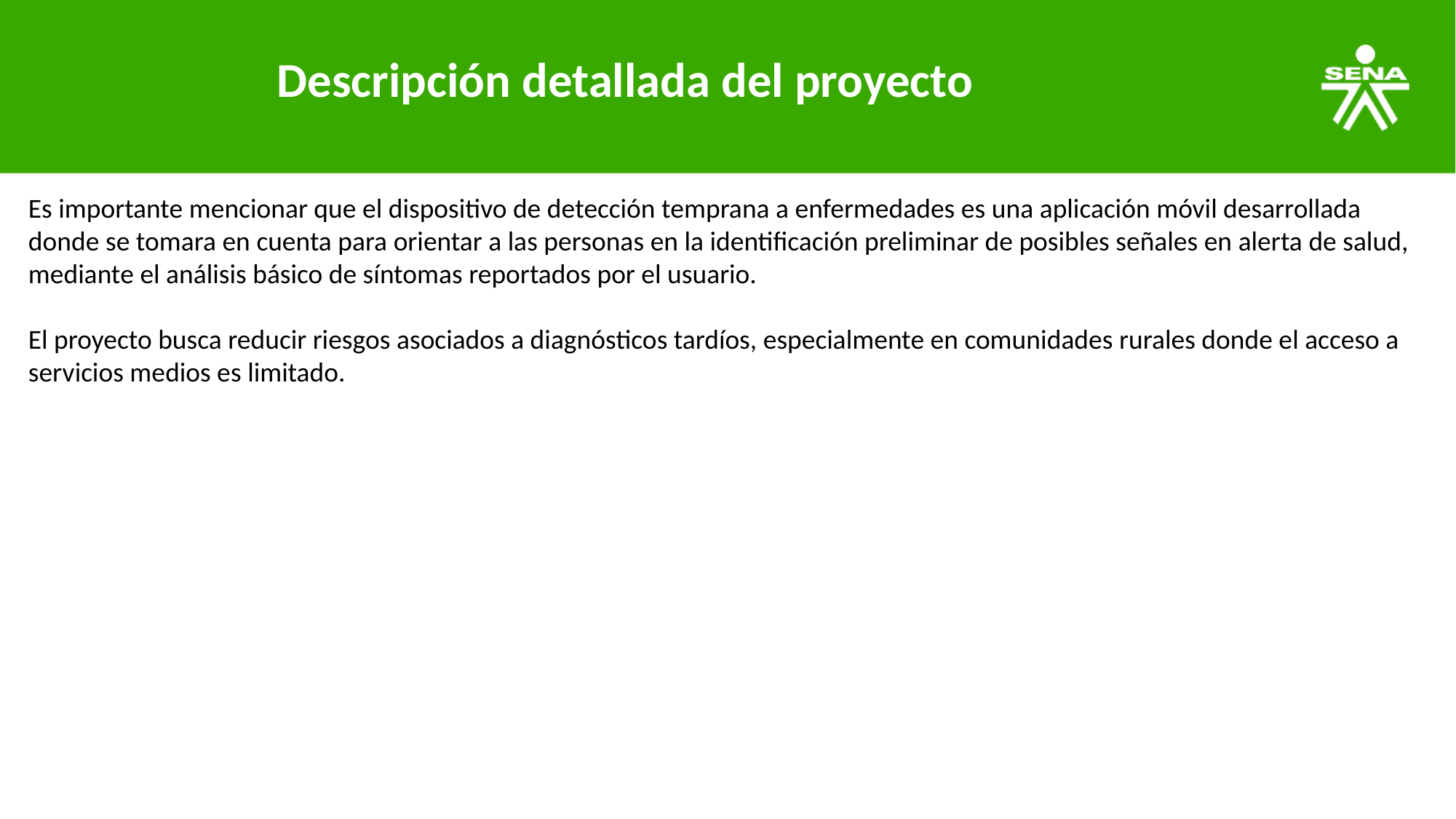

Descripción detallada del proyecto
Es importante mencionar que el dispositivo de detección temprana a enfermedades es una aplicación móvil desarrollada donde se tomara en cuenta para orientar a las personas en la identificación preliminar de posibles señales en alerta de salud, mediante el análisis básico de síntomas reportados por el usuario.

El proyecto busca reducir riesgos asociados a diagnósticos tardíos, especialmente en comunidades rurales donde el acceso a servicios medios es limitado.